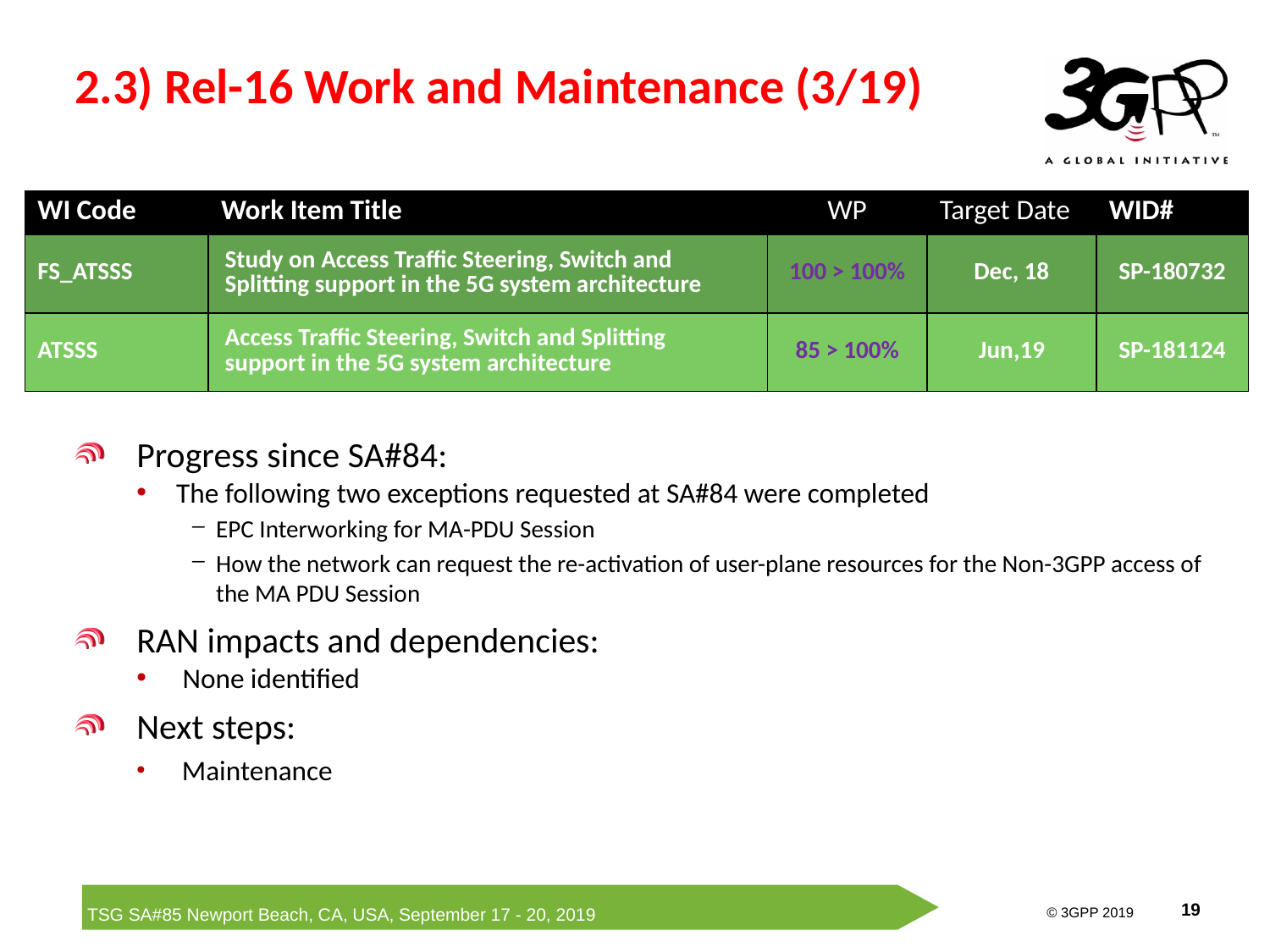

# 2.3) Rel-16 Work and Maintenance (3/19)
| WI Code | Work Item Title | WP | Target Date | WID# |
| --- | --- | --- | --- | --- |
| FS\_ATSSS | Study on Access Traffic Steering, Switch and Splitting support in the 5G system architecture | 100 > 100% | Dec, 18 | SP-180732 |
| ATSSS | Access Traffic Steering, Switch and Splitting support in the 5G system architecture | 85 > 100% | Jun,19 | SP-181124 |
Progress since SA#84:
The following two exceptions requested at SA#84 were completed
EPC Interworking for MA-PDU Session
How the network can request the re-activation of user-plane resources for the Non-3GPP access of the MA PDU Session
RAN impacts and dependencies:
 None identified
Next steps:
 Maintenance